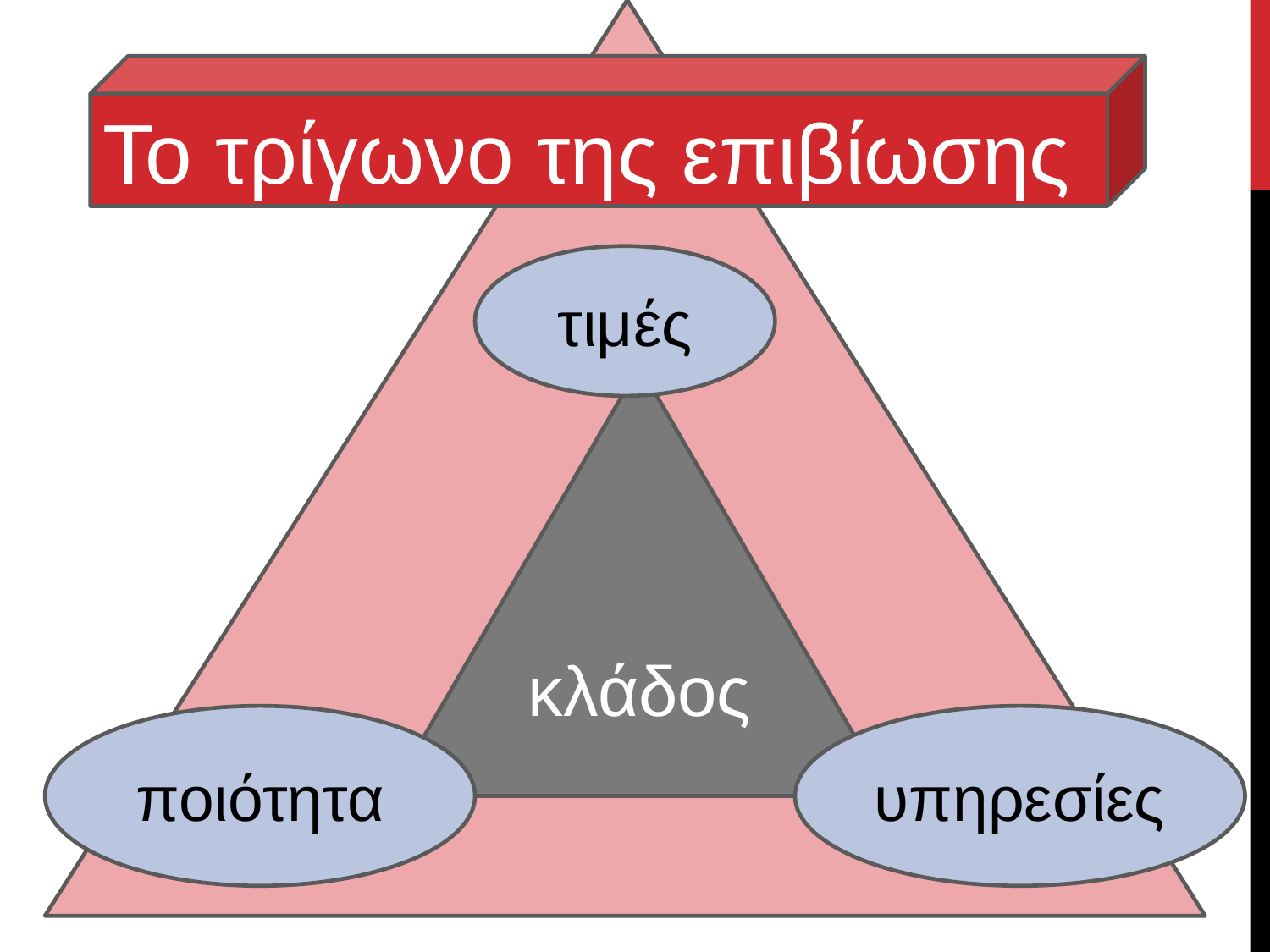

Το τρίγωνο της επιβίωσης
τιμές
κλάδος
ποιότητα
υπηρεσίες